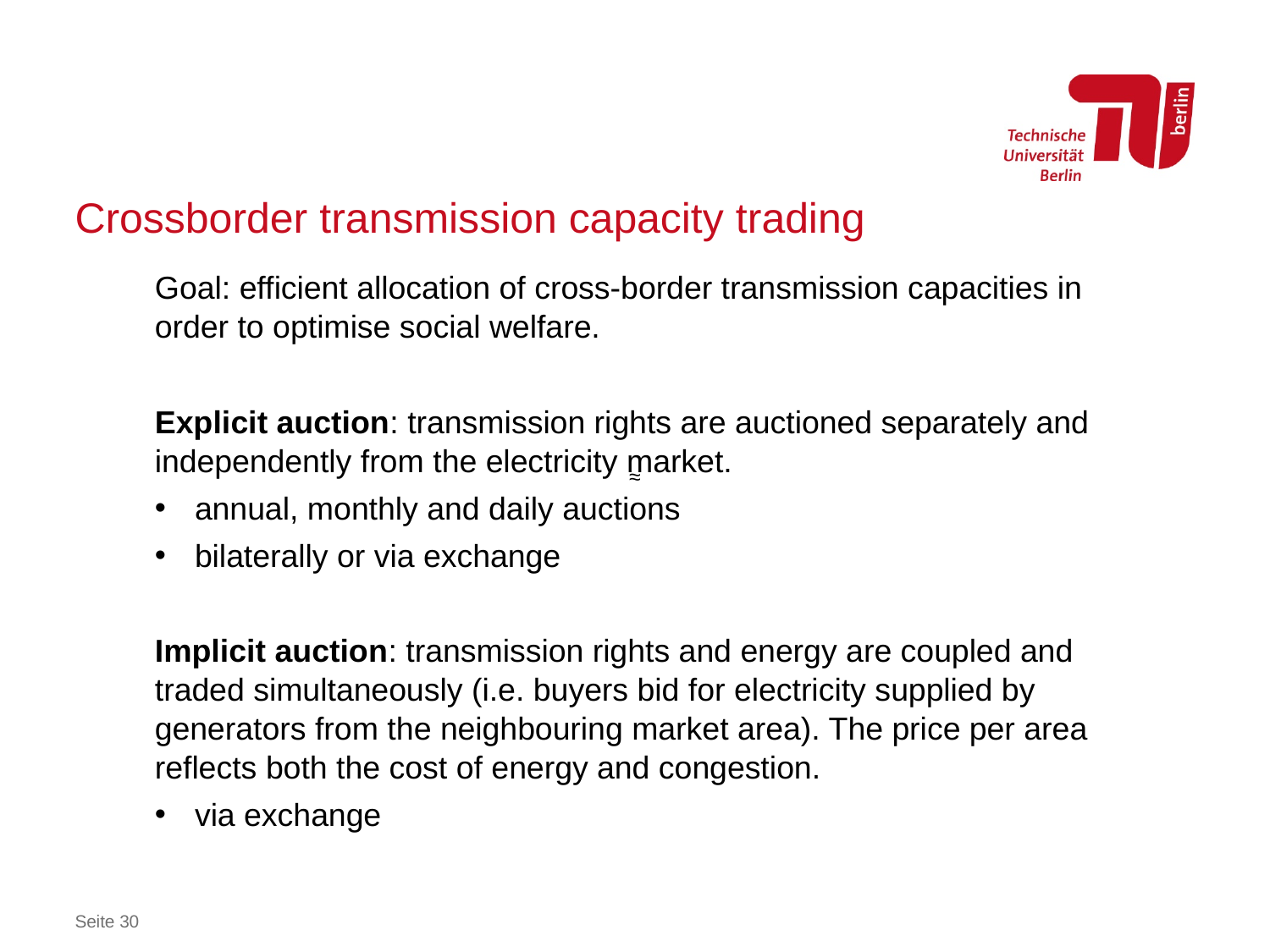

# Crossborder transmission capacity trading
Goal: efficient allocation of cross-border transmission capacities in order to optimise social welfare.

Explicit auction: transmission rights are auctioned separately and independently from the electricity market.
annual, monthly and daily auctions
bilaterally or via exchange

Implicit auction: transmission rights and energy are coupled and traded simultaneously (i.e. buyers bid for electricity supplied by generators from the neighbouring market area). The price per area reflects both the cost of energy and congestion.
via exchange
≈
Seite 30